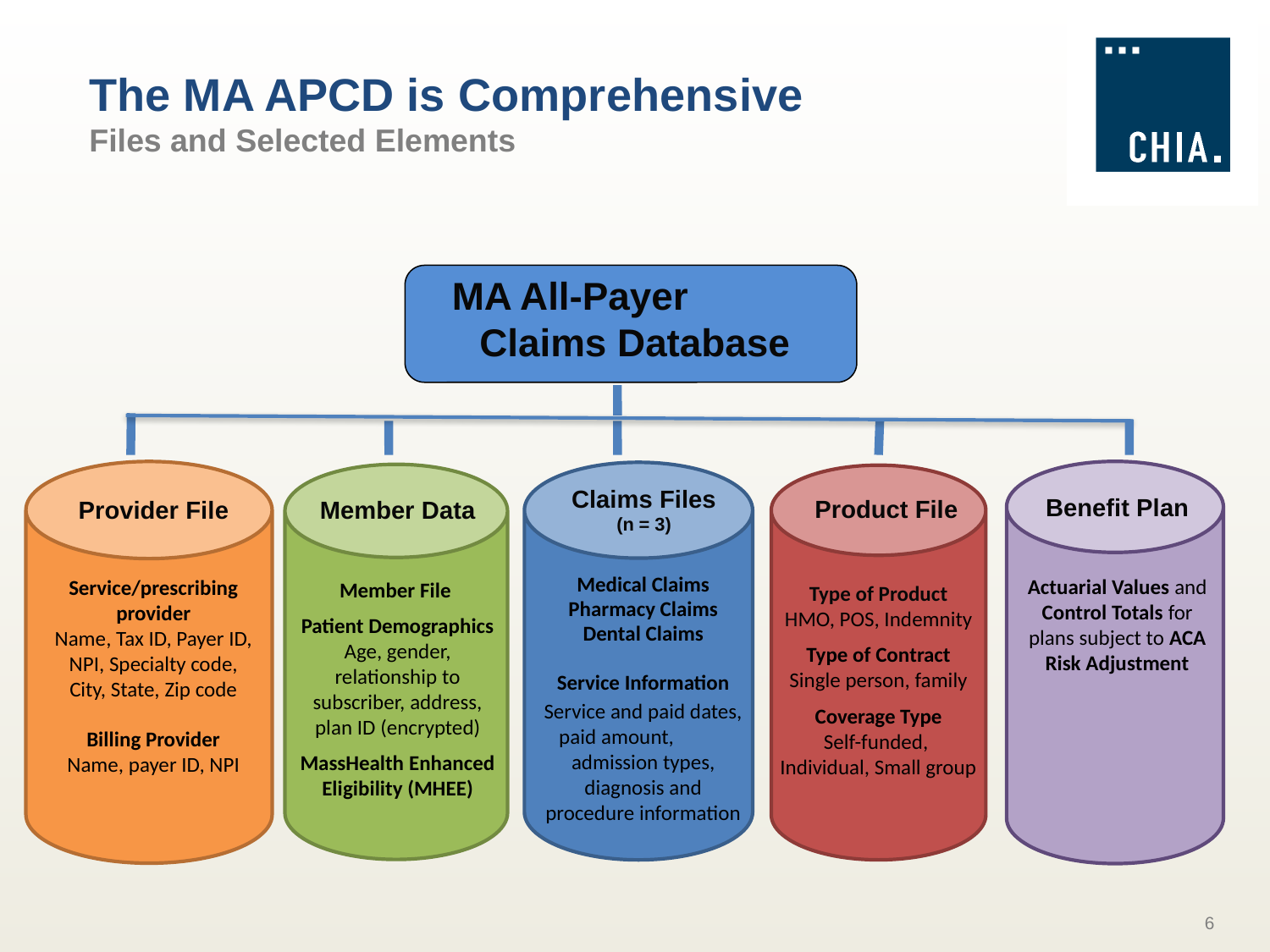

# The MA APCD is Comprehensive Files and Selected Elements

MA All-Payer             Claims Database

Benefit Plan
Actuarial Values and Control Totals for plans subject to ACA Risk Adjustment

Provider File
Service/prescribing provider
Name, Tax ID, Payer ID, NPI, Specialty code, City, State, Zip code

Billing Provider
Name, payer ID, NPI

Claims Files
(n = 3)
Medical Claims
Pharmacy Claims
Dental Claims

Service Information
Service and paid dates, paid amount,            admission types, diagnosis and procedure information

Member Data

Member File
Patient Demographics
Age, gender, relationship to subscriber, address, plan ID (encrypted)
MassHealth Enhanced Eligibility (MHEE)

Product File

Type of Product
HMO, POS, Indemnity
Type of Contract
Single person, family
Coverage Type
Self-funded,
Individual, Small group

6